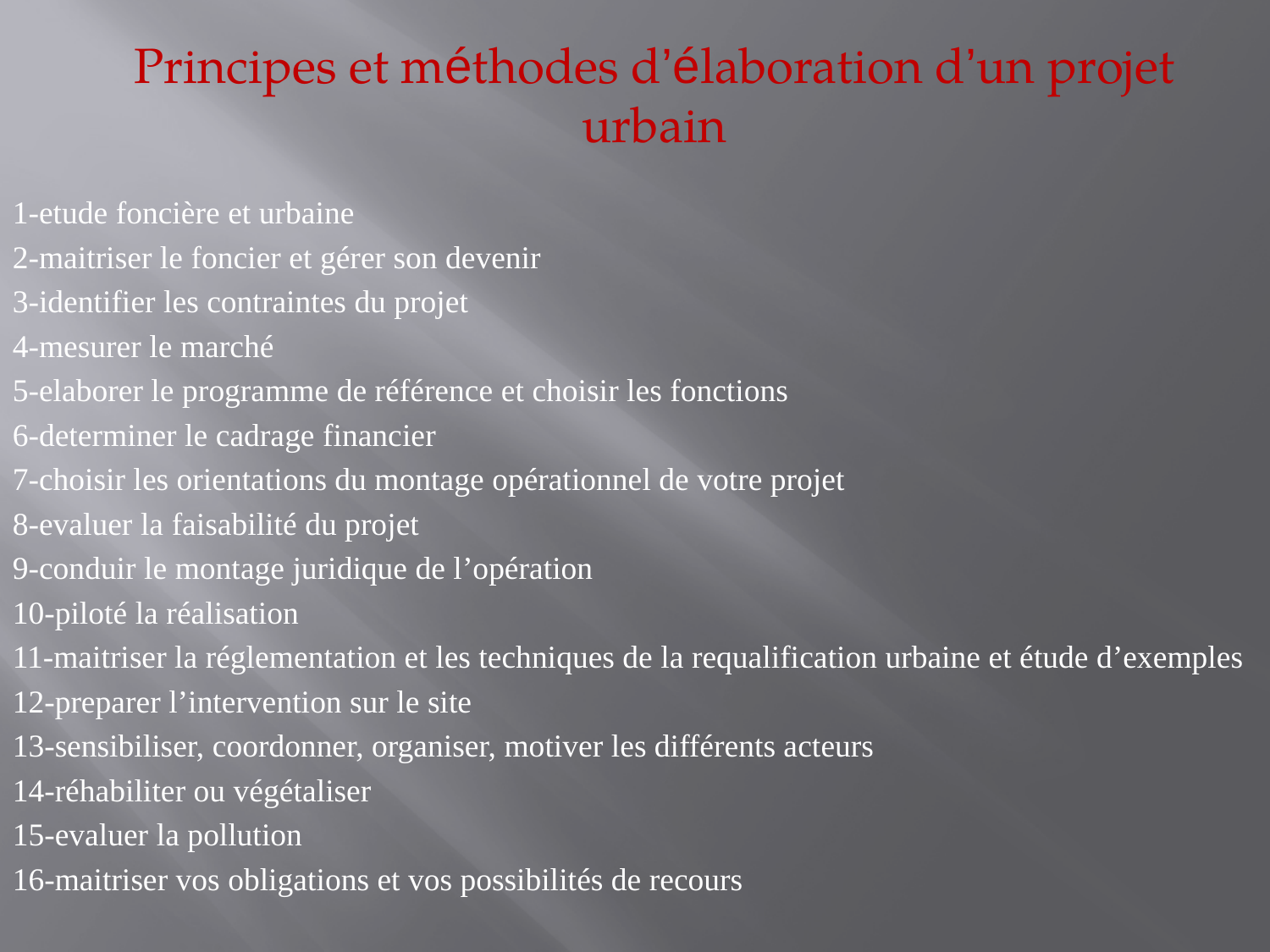

Principes et méthodes d’élaboration d’un projet urbain
1-etude foncière et urbaine
2-maitriser le foncier et gérer son devenir
3-identifier les contraintes du projet
4-mesurer le marché
5-elaborer le programme de référence et choisir les fonctions
6-determiner le cadrage financier
7-choisir les orientations du montage opérationnel de votre projet
8-evaluer la faisabilité du projet
9-conduir le montage juridique de l’opération
10-piloté la réalisation
11-maitriser la réglementation et les techniques de la requalification urbaine et étude d’exemples
12-preparer l’intervention sur le site
13-sensibiliser, coordonner, organiser, motiver les différents acteurs
14-réhabiliter ou végétaliser
15-evaluer la pollution
16-maitriser vos obligations et vos possibilités de recours